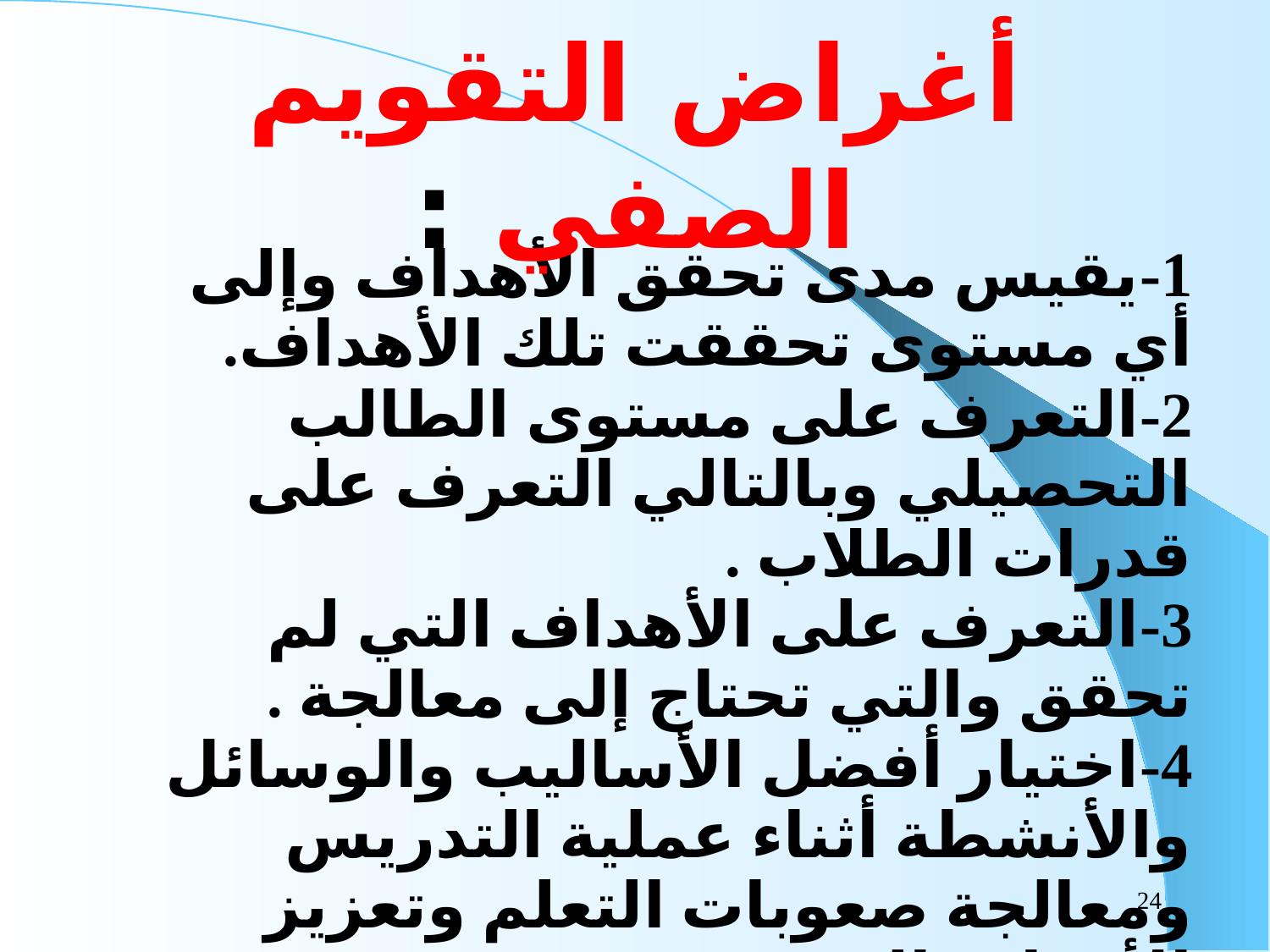

أغراض التقويم الصفي :

| 1-يقيس مدى تحقق الأهداف وإلى أي مستوى تحققت تلك الأهداف. 2-التعرف على مستوى الطالب التحصيلي وبالتالي التعرف على قدرات الطلاب . 3-التعرف على الأهداف التي لم تحقق والتي تحتاج إلى معالجة . 4-اختيار أفضل الأساليب والوسائل والأنشطة أثناء عملية التدريس ومعالجة صعوبات التعلم وتعزيز الأهداف التي تحققت . |
| --- |
24